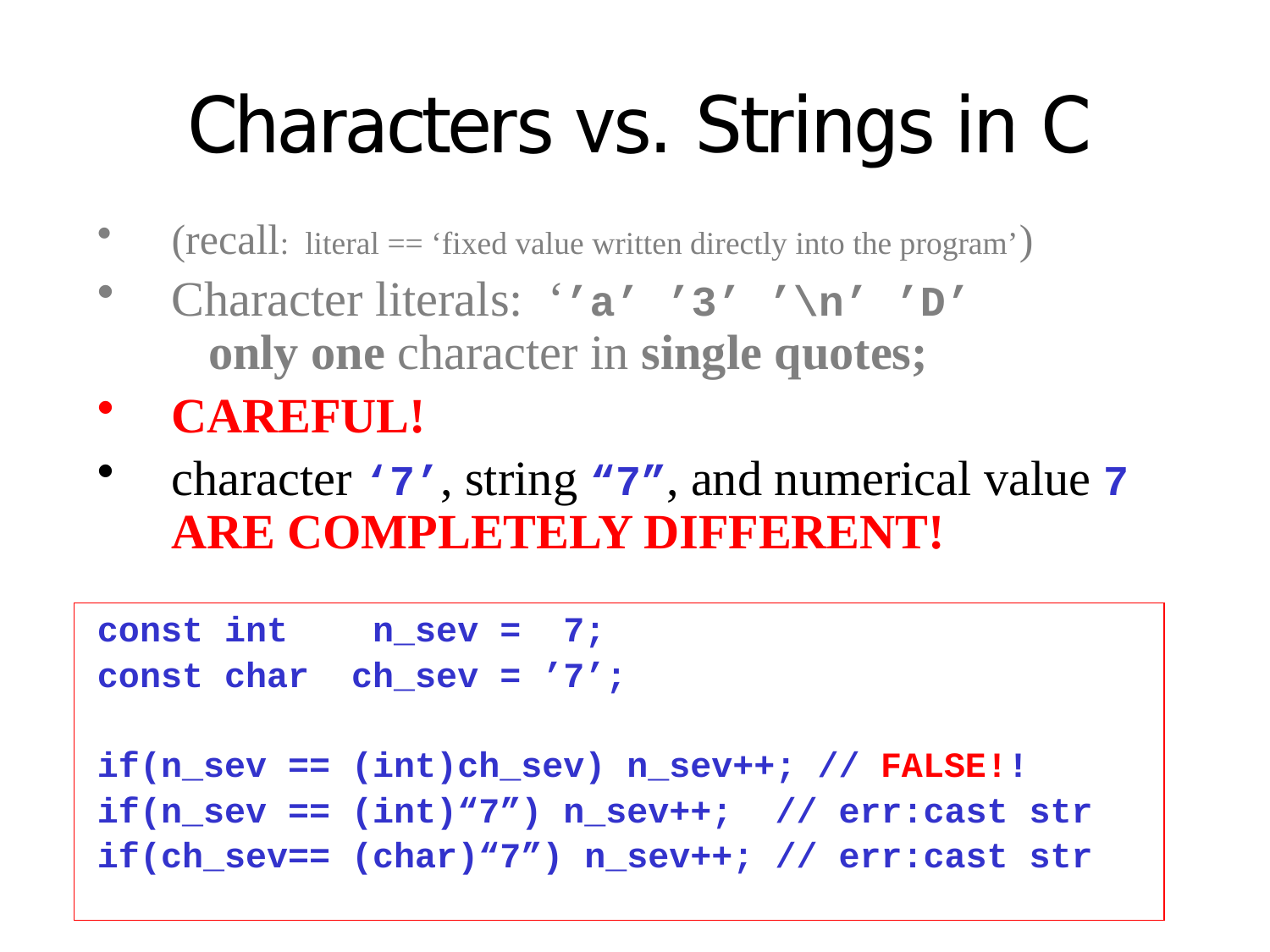

# Characters vs. Strings in C
(recall:  literal == ‘fixed value written directly into the program’)
Character literals:  ‘’a’ ’3’ ’\n’ ’D’
   only one character in single quotes;
CAREFUL!
character ‘7’, string “7”, and numerical value 7 ARE COMPLETELY DIFFERENT!

const int    n_sev =  7;
const char  ch_sev = ’7’;

if(n_sev == (int)ch_sev) n_sev++; // FALSE!!
if(n_sev == (int)“7”) n_sev++;  // err:cast str
if(ch_sev== (char)“7”) n_sev++; // err:cast str